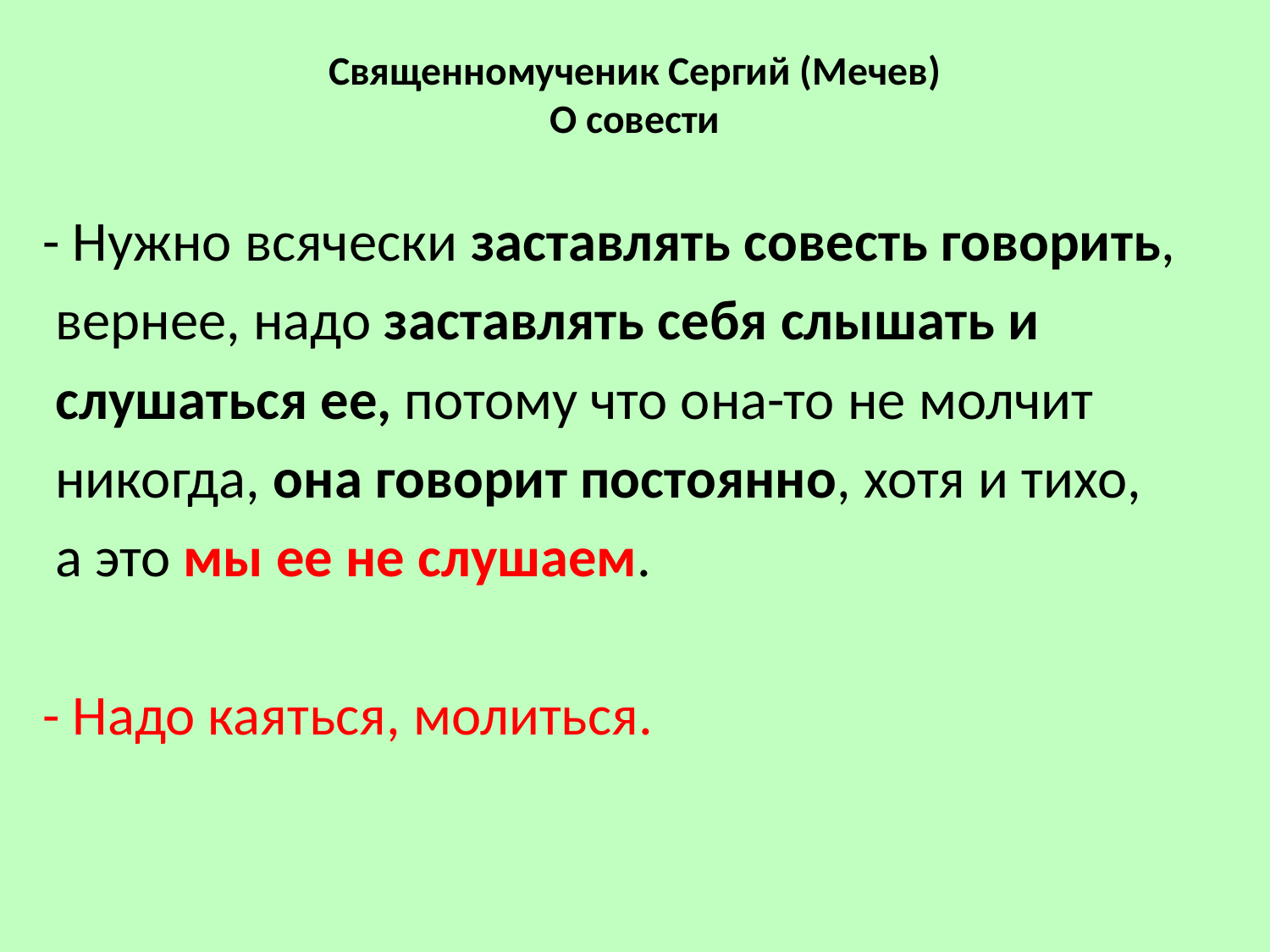

# Священномученик Сергий (Мечев) О совести
- Нужно всячески заставлять совесть говорить,
 вернее, надо заставлять себя слышать и
 слушаться ее, потому что она-то не молчит
 никогда, она говорит постоянно, хотя и тихо,
 а это мы ее не слушаем.

- Надо каяться, молиться.